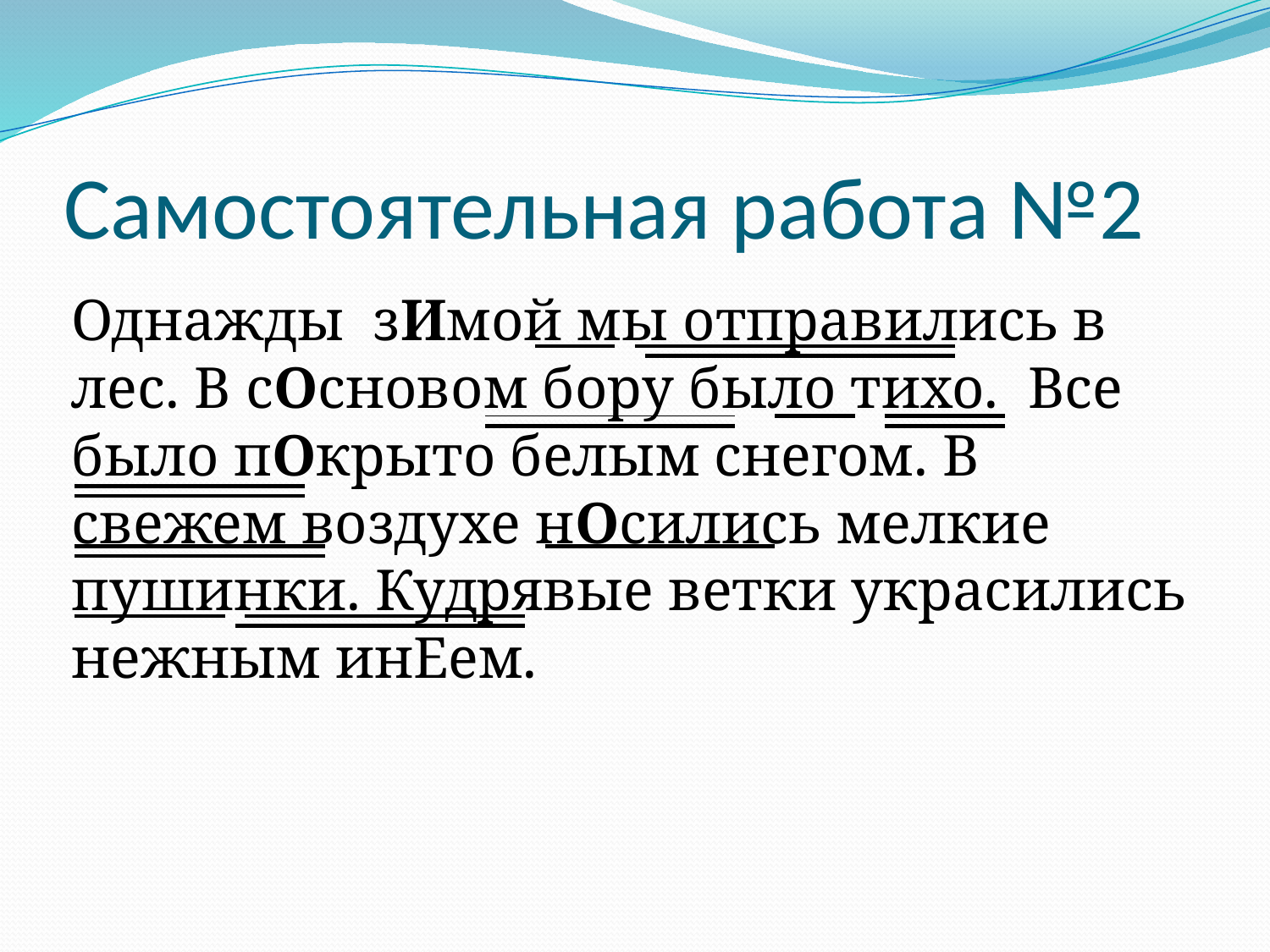

# Самостоятельная работа №2
Однажды  зИмой мы отправились в лес. В сОсновом бору было тихо.  Все было пОкрыто белым снегом. В свежем воздухе нОсились мелкие пушинки. Кудрявые ветки украсились нежным инЕем.